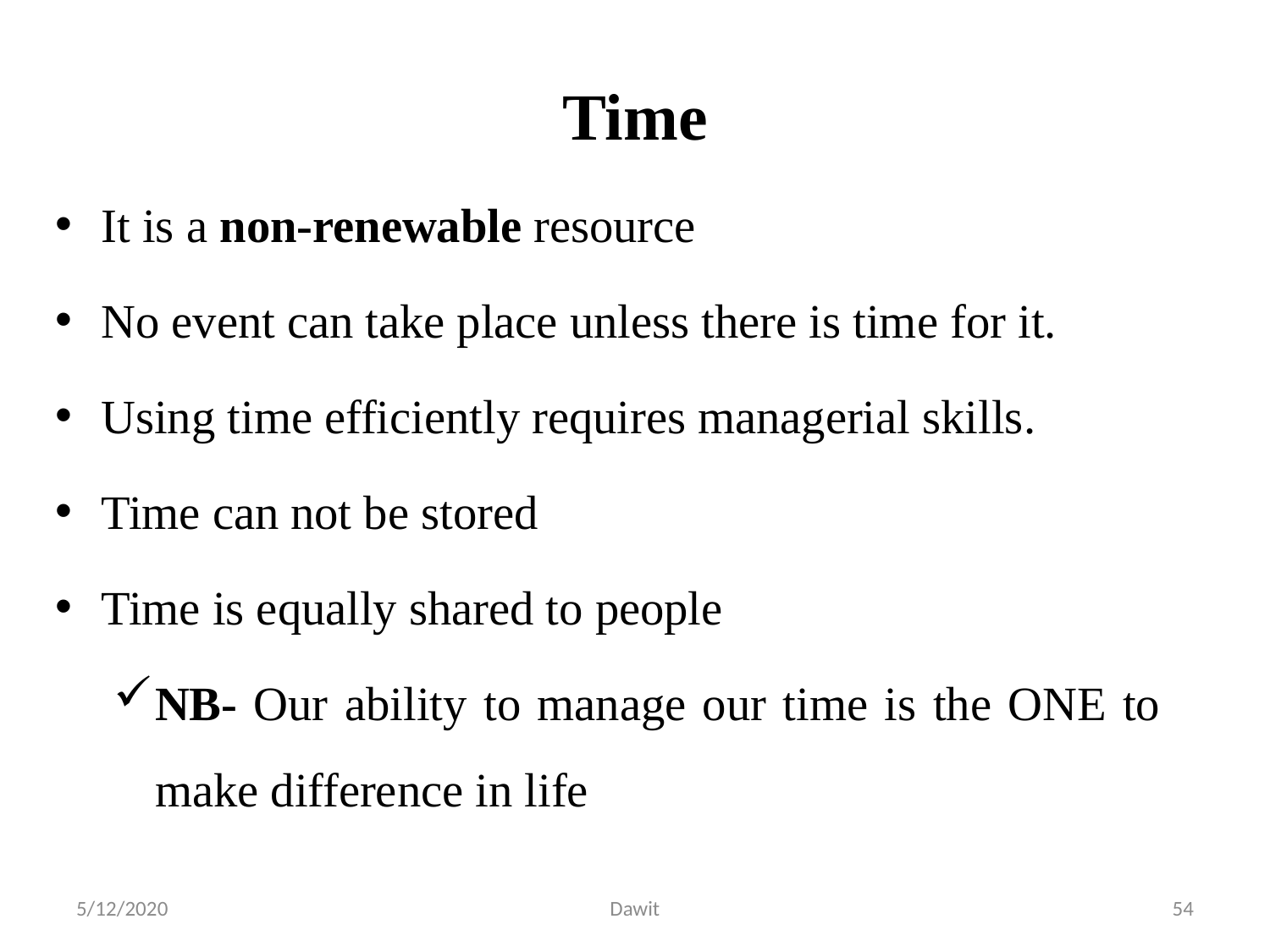

# Time
It is a non-renewable resource
No event can take place unless there is time for it.
Using time efficiently requires managerial skills.
Time can not be stored
Time is equally shared to people
NB- Our ability to manage our time is the ONE to   make difference in life

5/12/2020
Dawit
54